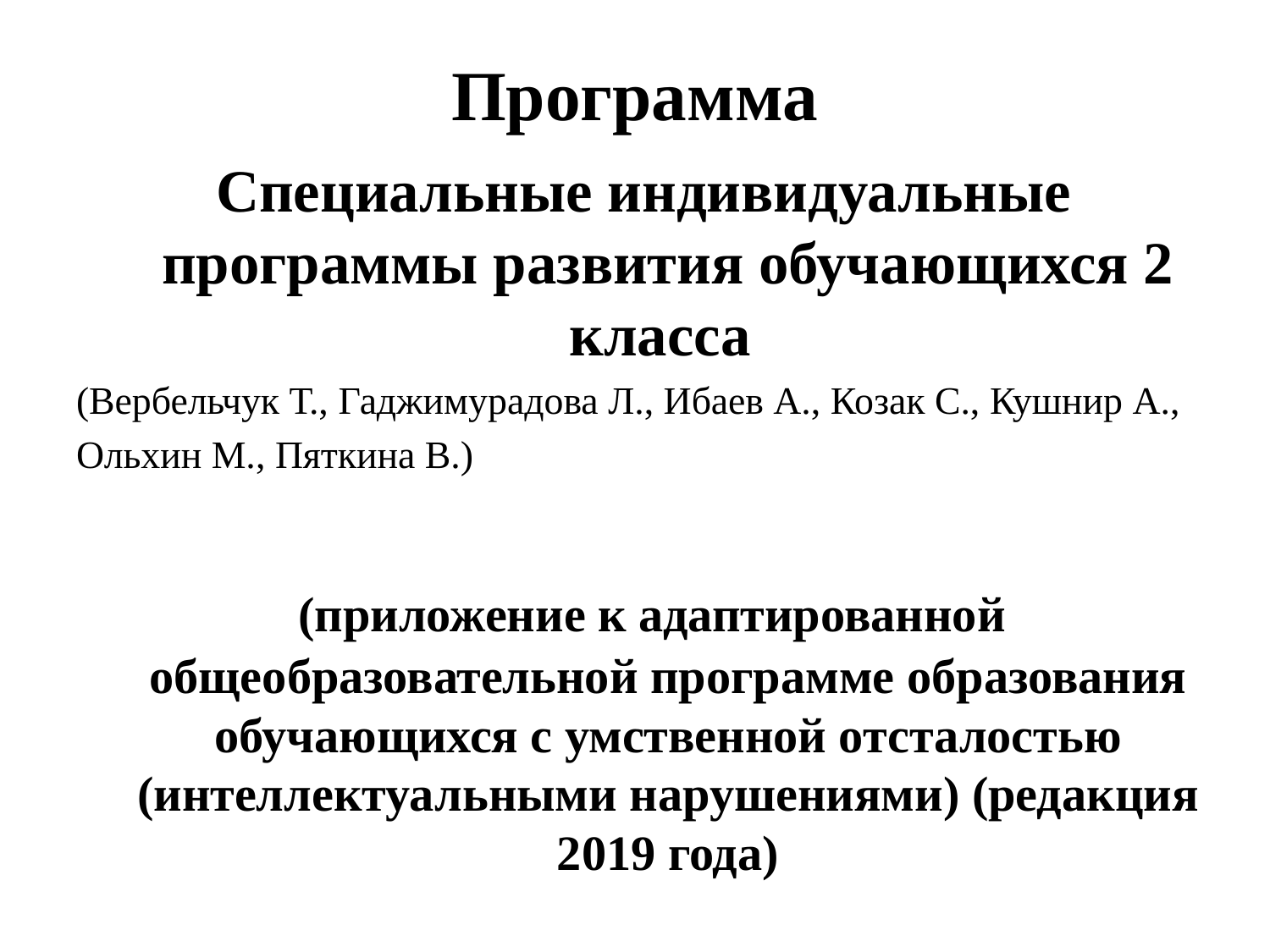

# Программа
Специальные индивидуальные программы развития обучающихся 2 класса
(Вербельчук Т., Гаджимурадова Л., Ибаев А., Козак С., Кушнир А.,
Ольхин М., Пяткина В.)

 (приложение к адаптированной общеобразовательной программе образования обучающихся с умственной отсталостью (интеллектуальными нарушениями) (редакция 2019 года)